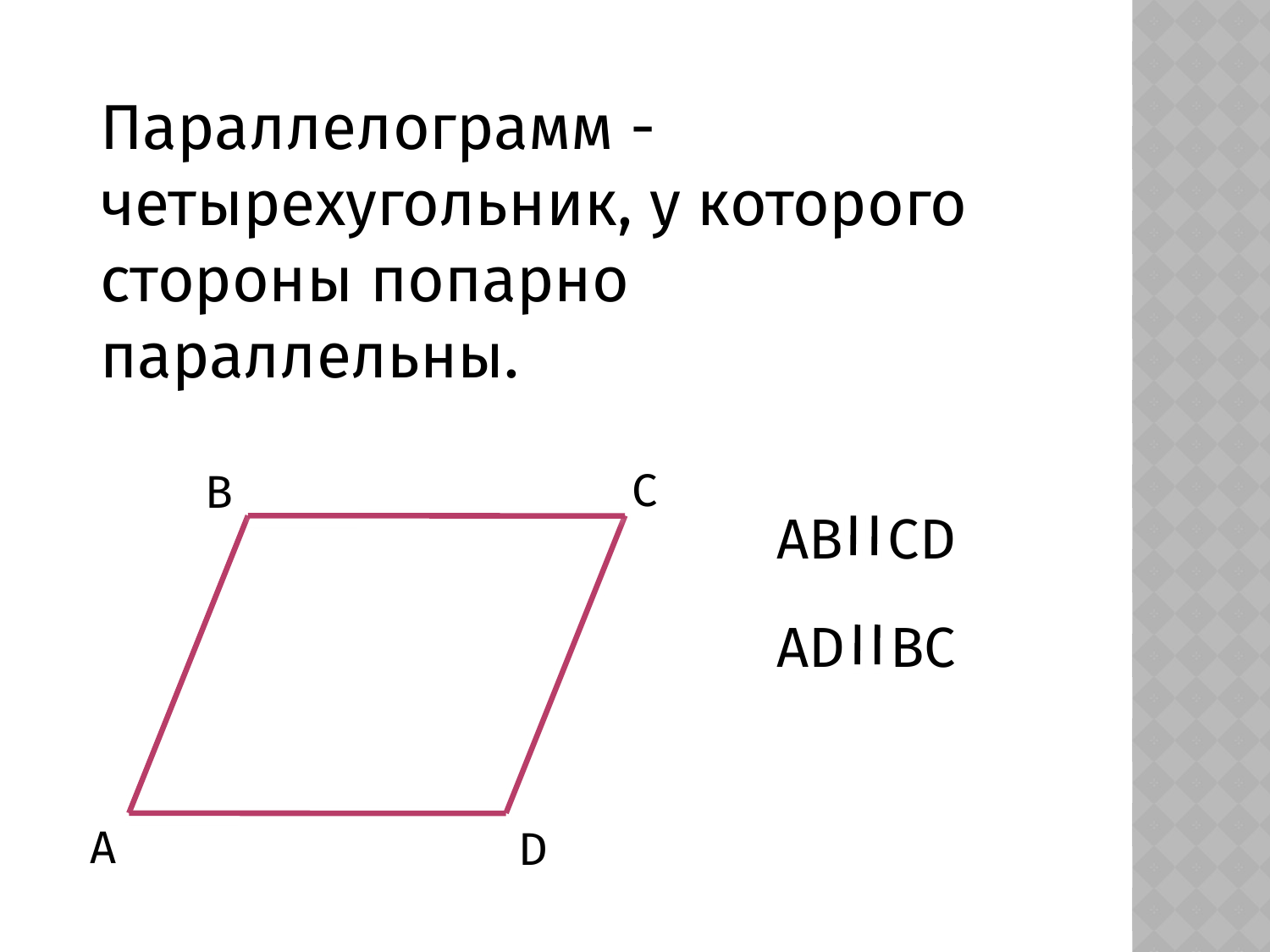

Параллелограмм - четырехугольник, у которого стороны попарно параллельны.
C
B
AB   CD
AD   BC
A
D